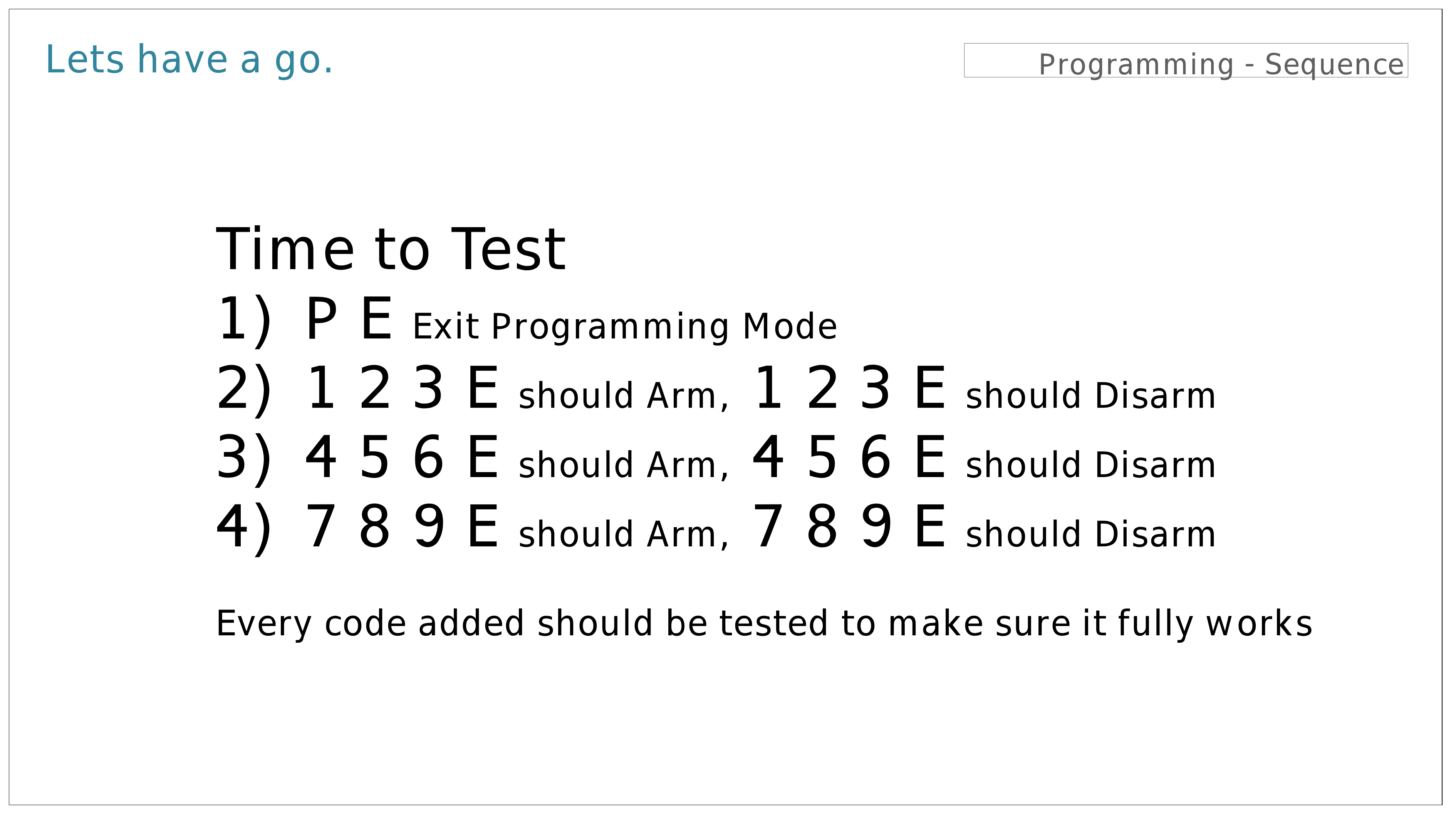

Lets have a go.

Programming - Sequence
Time to Test
 P E Exit Programming Mode
 1 2 3 E should Arm,  1 2 3 E should Disarm
 4 5 6 E should Arm,  4 5 6 E should Disarm
 7 8 9 E should Arm,  7 8 9 E should Disarm

Every code added should be tested to make sure it fully works